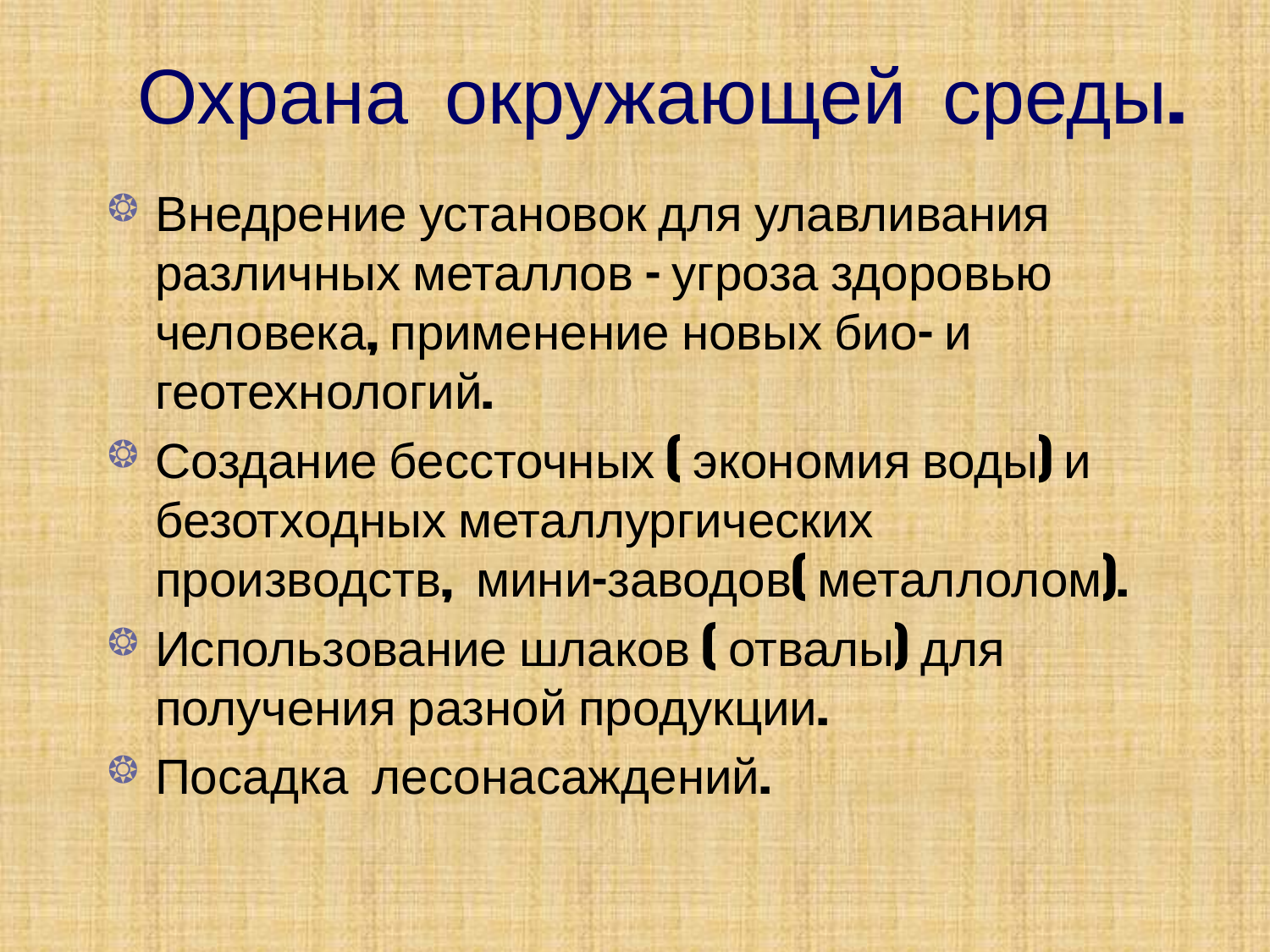

# Охрана  окружающей  среды.
Внедрение установок для улавливания  различных металлов – угроза здоровью человека, применение новых био- и геотехнологий.
Создание бессточных ( экономия воды) и безотходных металлургических производств,  мини-заводов( металлолом).
Использование шлаков ( отвалы) для получения разной продукции.
Посадка  лесонасаждений.